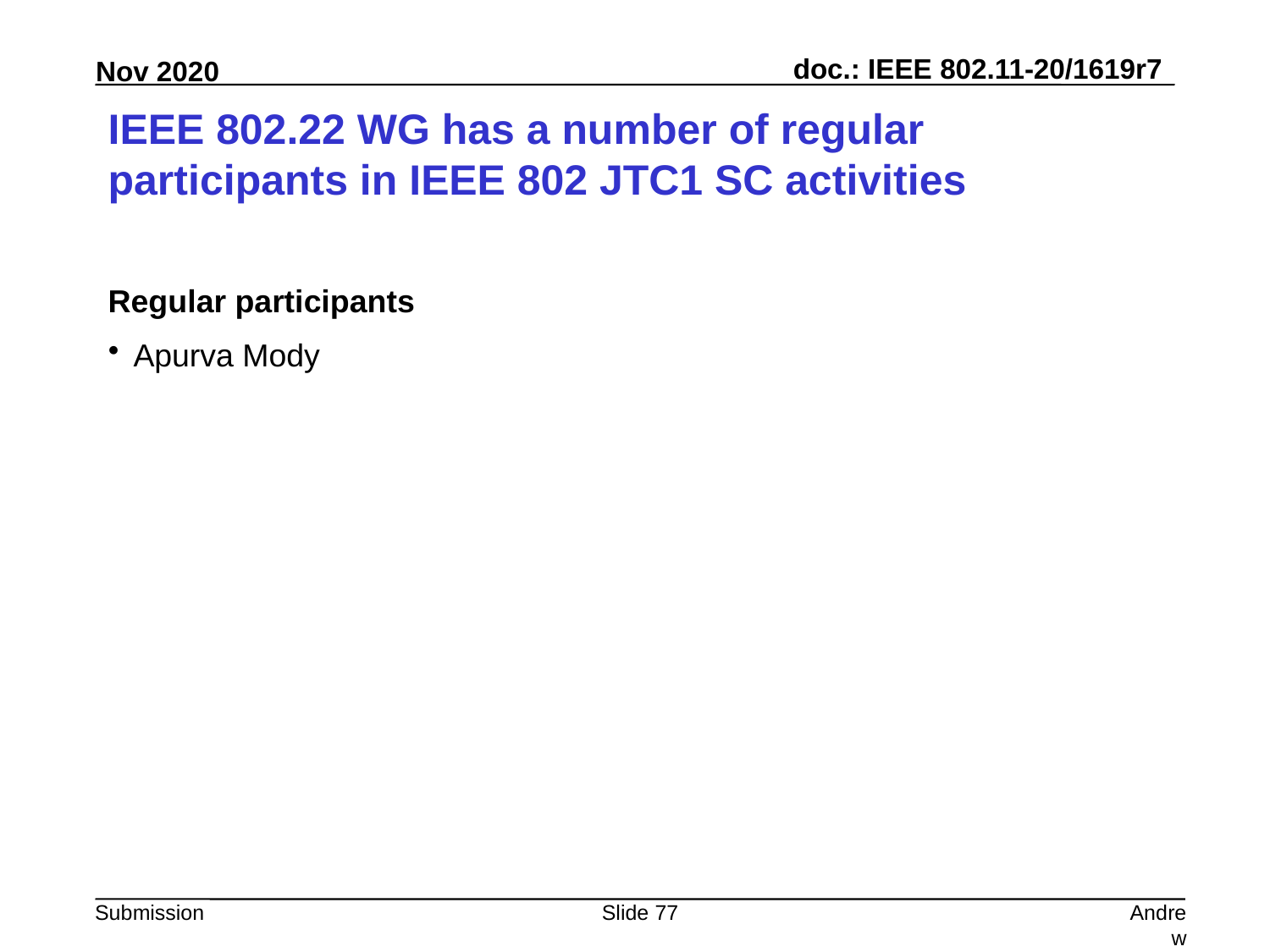

# IEEE 802.22 WG has a number of regular participants in IEEE 802 JTC1 SC activities
Regular participants
Apurva Mody
Slide 77
Andrew Myles, Cisco